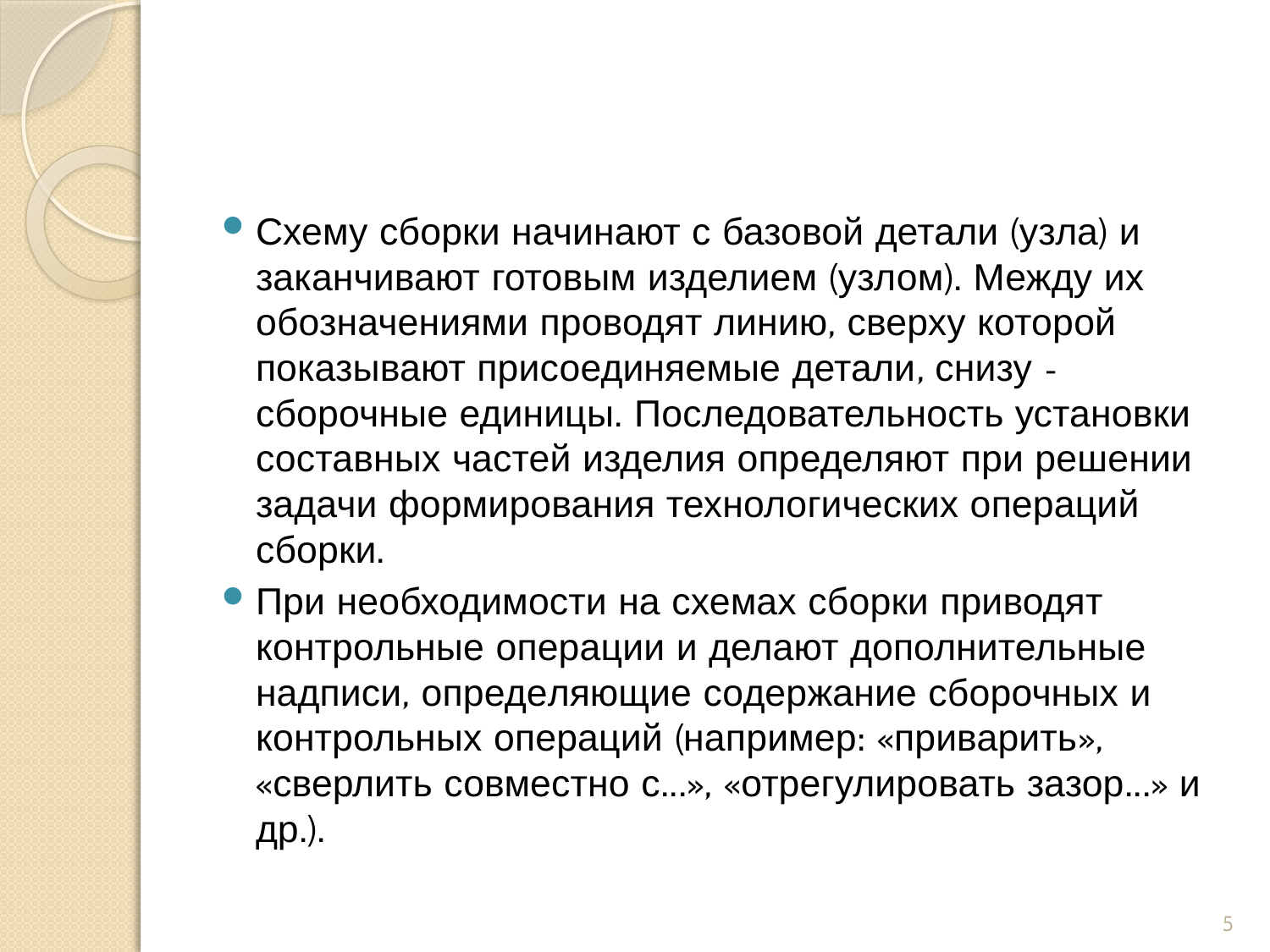

Схему сборки начинают с базовой детали (узла) и заканчи­вают готовым изделием (узлом). Между их обозначениями проводят линию, сверху которой показывают присоединяемые детали, снизу - сборочные единицы. Последовательность установки составных частей изделия определяют при решении задачи формирования технологических операций сборки.
При необходимости на схемах сборки приводят контроль­ные операции и делают дополнительные надписи, опреде­ляющие содержание сборочных и контрольных операций (на­пример: «приварить», «сверлить совместно с...», «отрегулиро­вать зазор...» и др.).

5